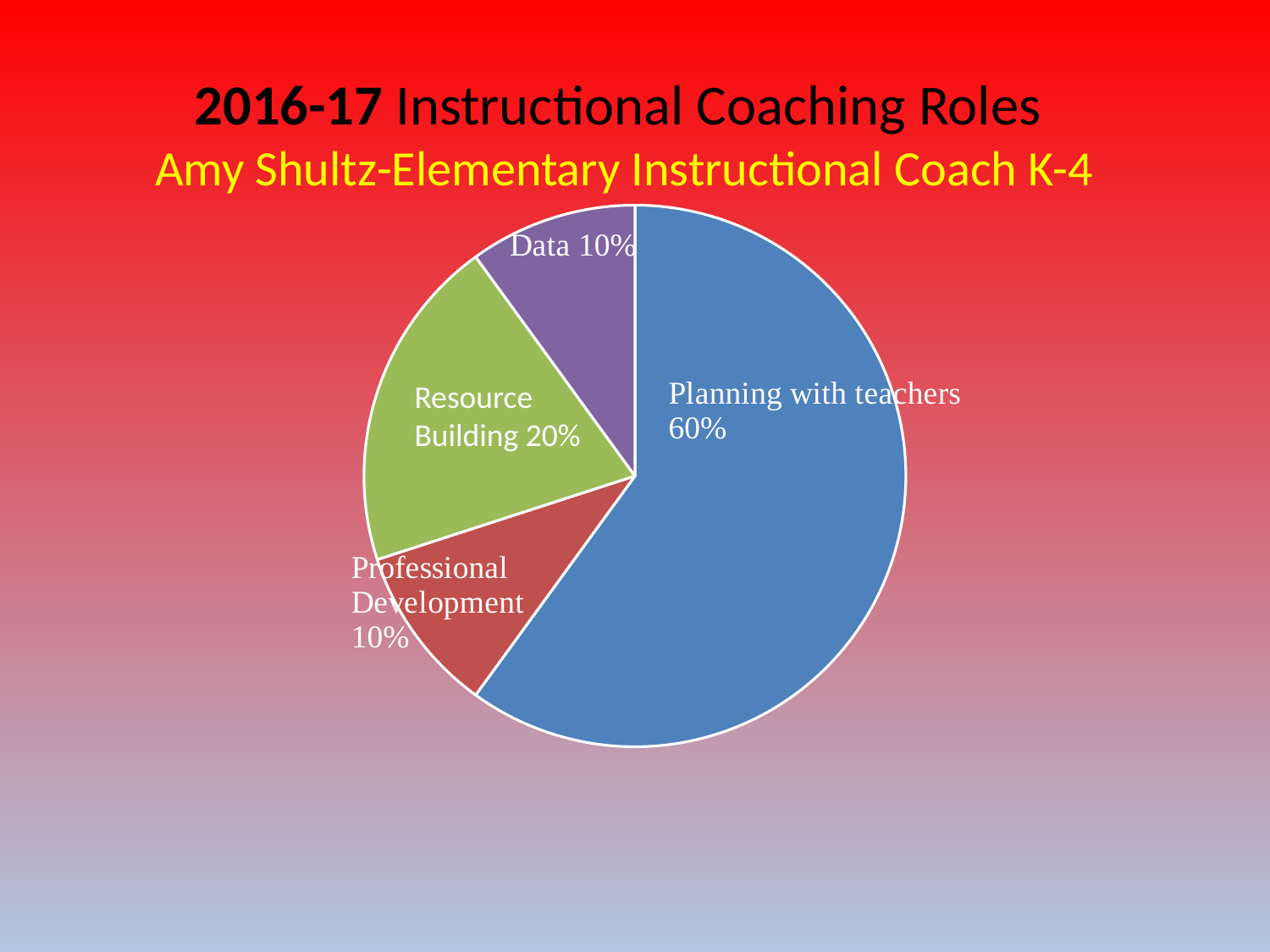

# 2016-17 Instructional Coaching Roles Amy Shultz-Elementary Instructional Coach K-4

### Chart

| Category | Column1 |
|---|---|
| Planning with teachers  | 60.0 |
| Data | 10.0 |
| Resource Buildiing | 20.0 |
| Professional Development | 10.0 |
Resource Building 20%